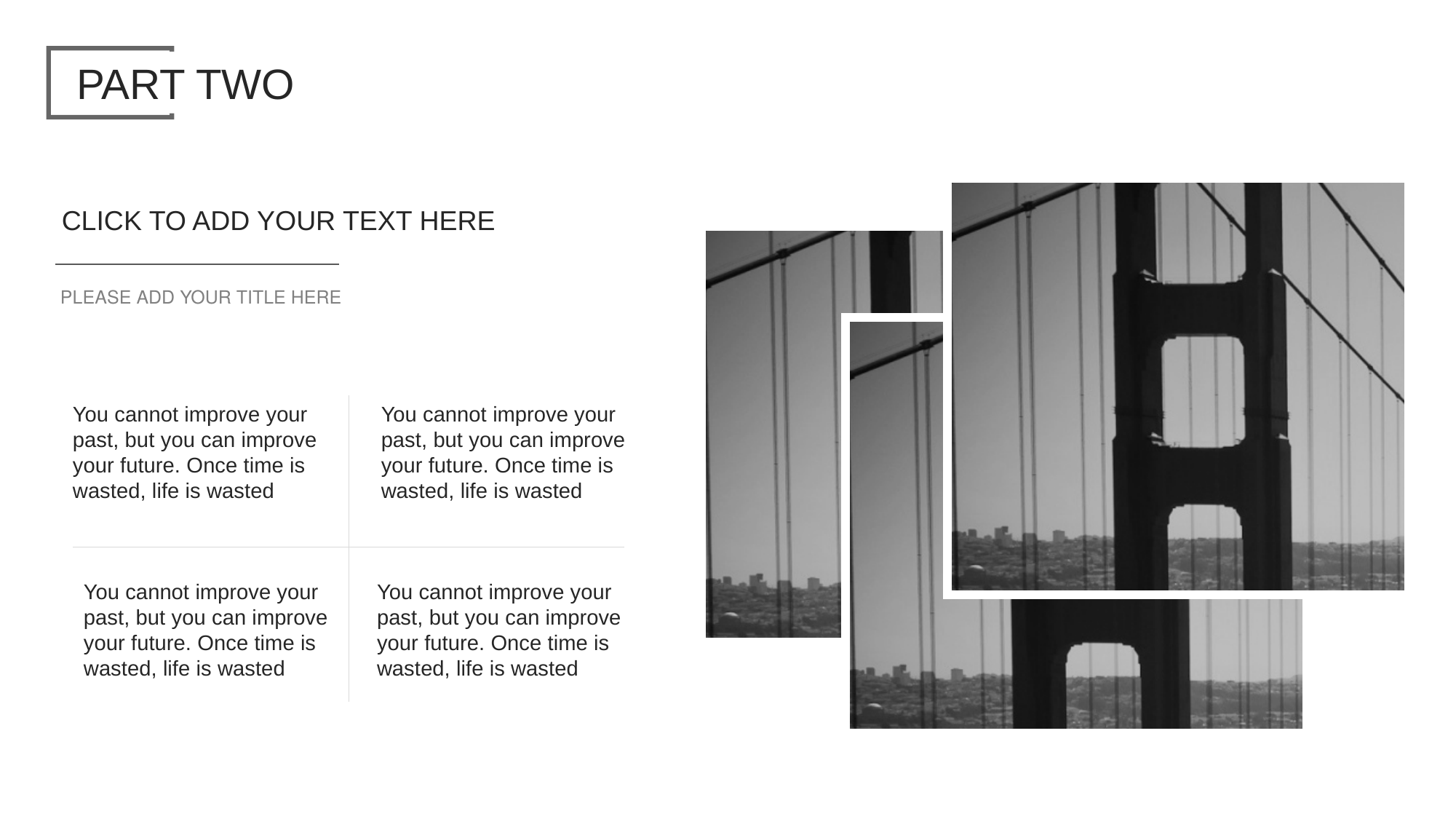

PART TWO

CLICK TO ADD YOUR TEXT HERE

PLEASE ADD YOUR TITLE HERE
You cannot improve your past, but you can improve your future. Once time is wasted, life is wasted.
You cannot improve your past, but you can improve your future. Once time is wasted, life is wasted.
You cannot improve your past, but you can improve your future. Once time is wasted, life is wasted.
You cannot improve your past, but you can improve your future. Once time is wasted, life is wasted.